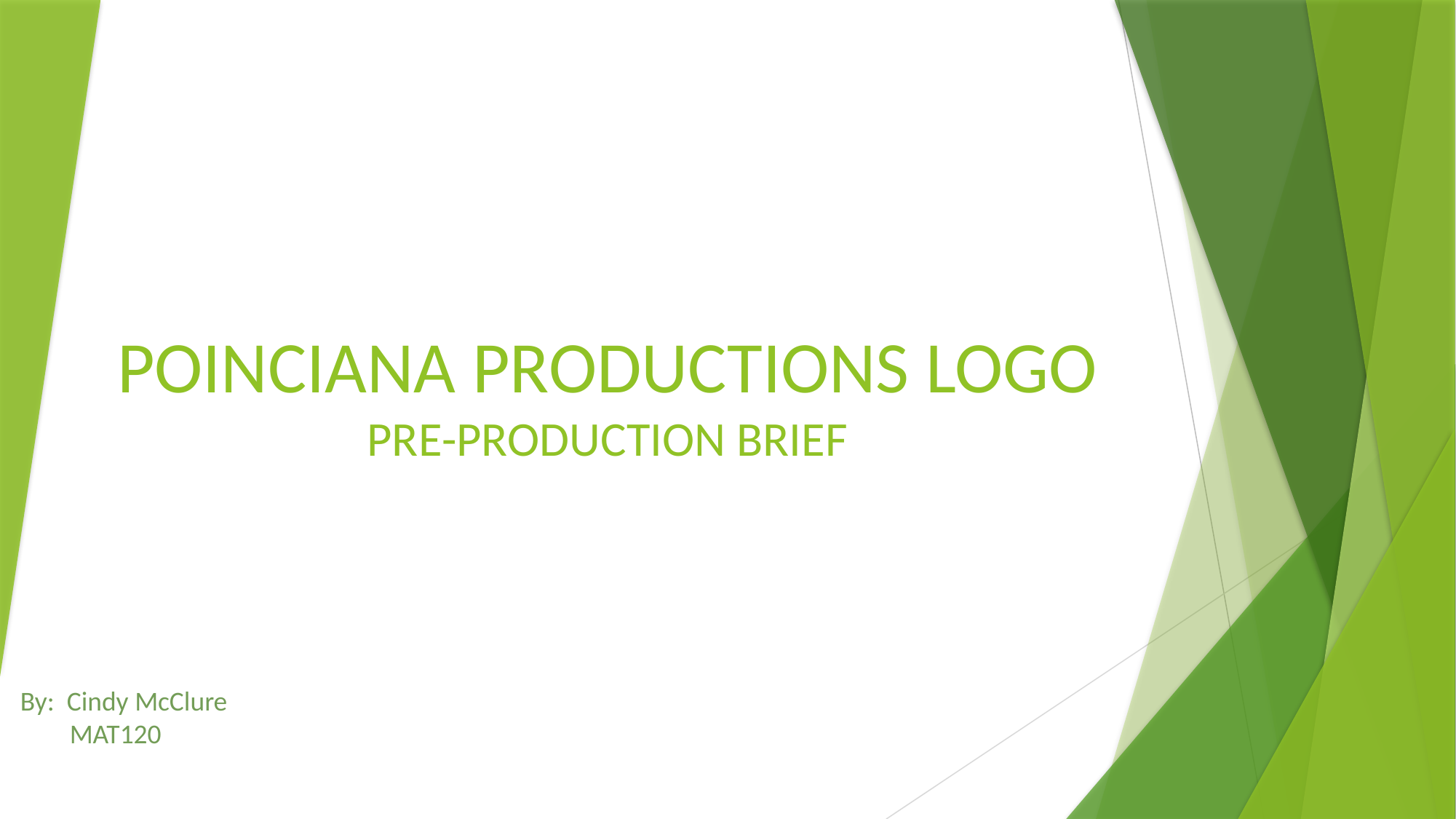

# Poinciana Productions Logo Pre-Production Brief​
By:  Cindy McClure
        MAT120